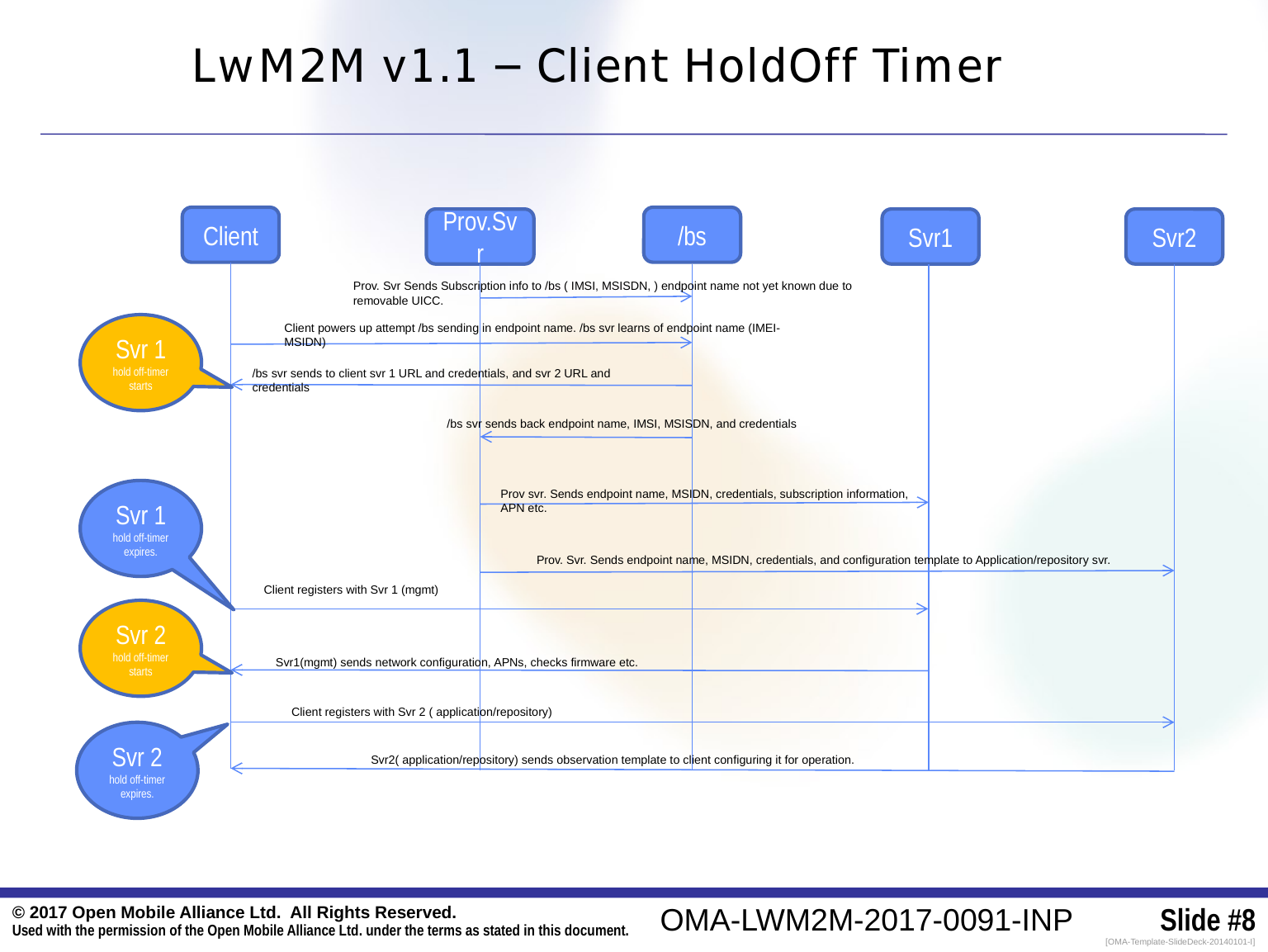

LwM2M v1.1 – Client HoldOff Timer
Client
/bs
Prov.Svr
Svr1
Svr2
Prov. Svr Sends Subscription info to /bs ( IMSI, MSISDN, ) endpoint name not yet known due to removable UICC.
Svr 1 hold off-timer starts
Client powers up attempt /bs sending in endpoint name. /bs svr learns of endpoint name (IMEI-MSIDN)
/bs svr sends to client svr 1 URL and credentials, and svr 2 URL and credentials
/bs svr sends back endpoint name, IMSI, MSISDN, and credentials
Prov svr. Sends endpoint name, MSIDN, credentials, subscription information, APN etc.
Svr 1 hold off-timer expires.
Prov. Svr. Sends endpoint name, MSIDN, credentials, and configuration template to Application/repository svr.
Client registers with Svr 1 (mgmt)
Svr 2 hold off-timer starts
Svr1(mgmt) sends network configuration, APNs, checks firmware etc.
Client registers with Svr 2 ( application/repository)
Svr 2 hold off-timer expires.
Svr2( application/repository) sends observation template to client configuring it for operation.